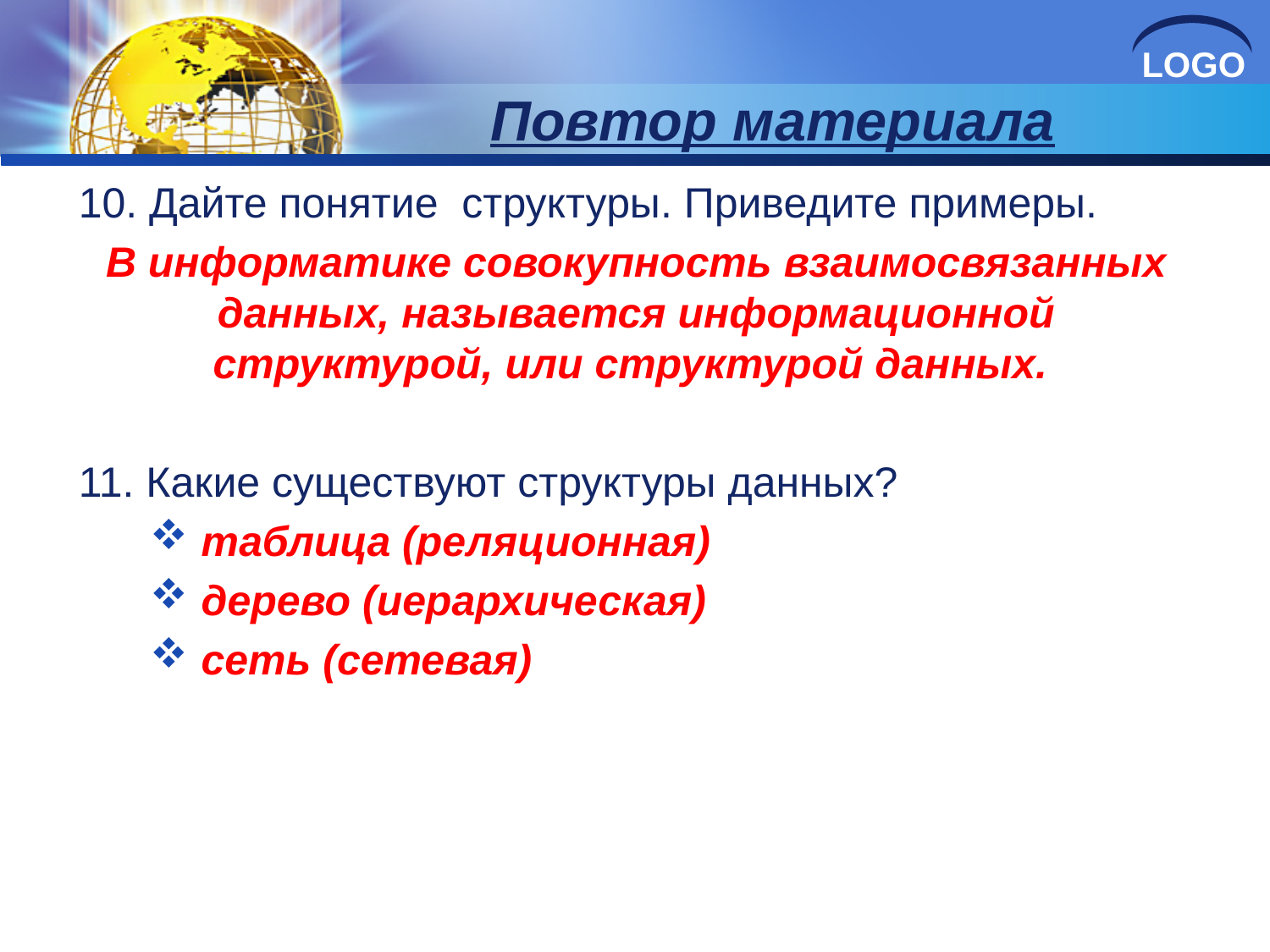

# Повтор материала
10. Дайте понятие  структуры. Приведите примеры.
В информатике совокупность взаимосвязанных данных, называется информационной структурой, или структурой данных.

11. Какие существуют структуры данных?
таблица (реляционная)
дерево (иерархическая)
сеть (сетевая)